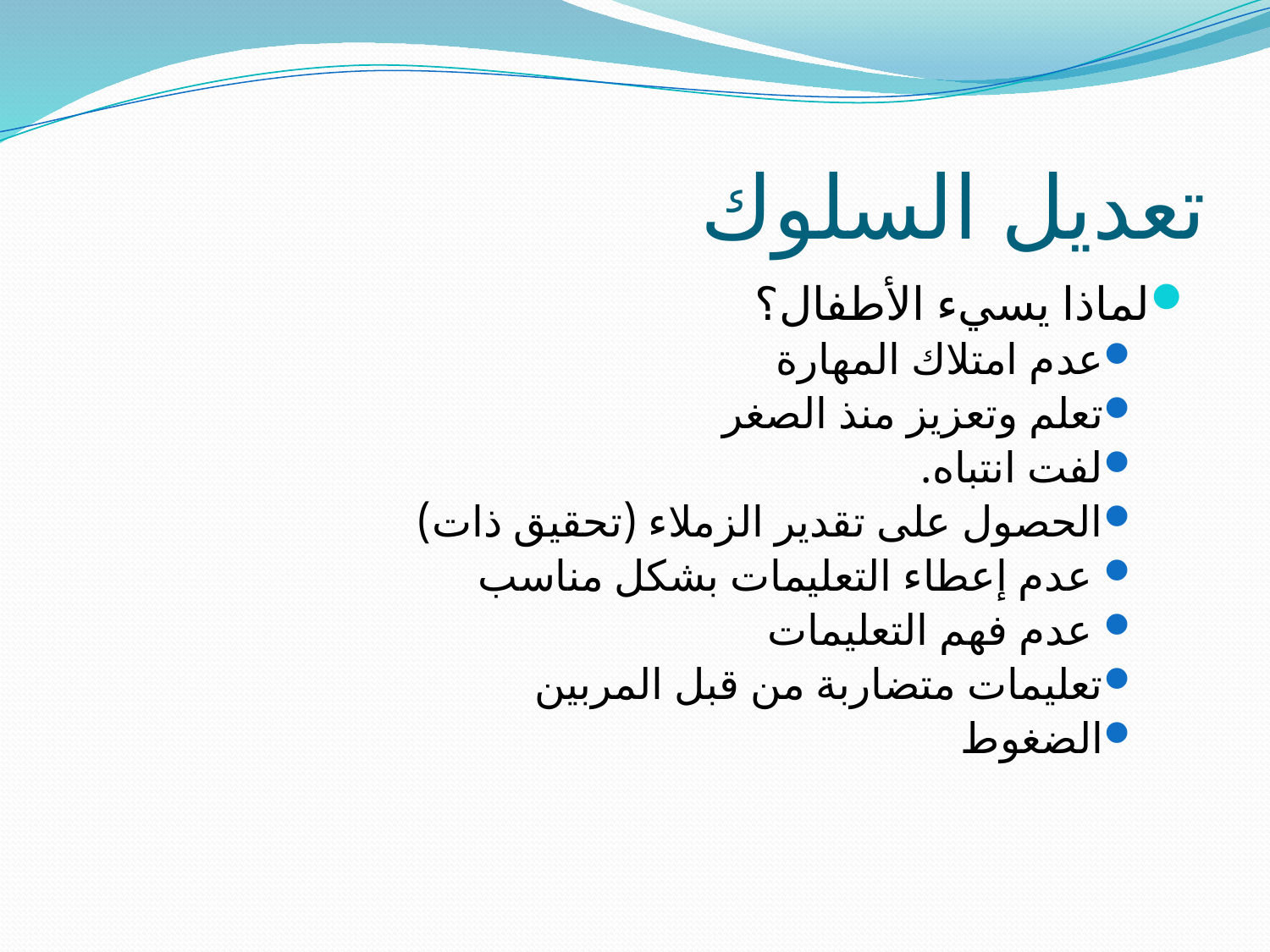

# تعديل السلوك
لماذا يسيء الأطفال؟
عدم امتلاك المهارة
تعلم وتعزيز منذ الصغر
لفت انتباه.
الحصول على تقدير الزملاء (تحقيق ذات)
 عدم إعطاء التعليمات بشكل مناسب
 عدم فهم التعليمات
تعليمات متضاربة من قبل المربين
الضغوط